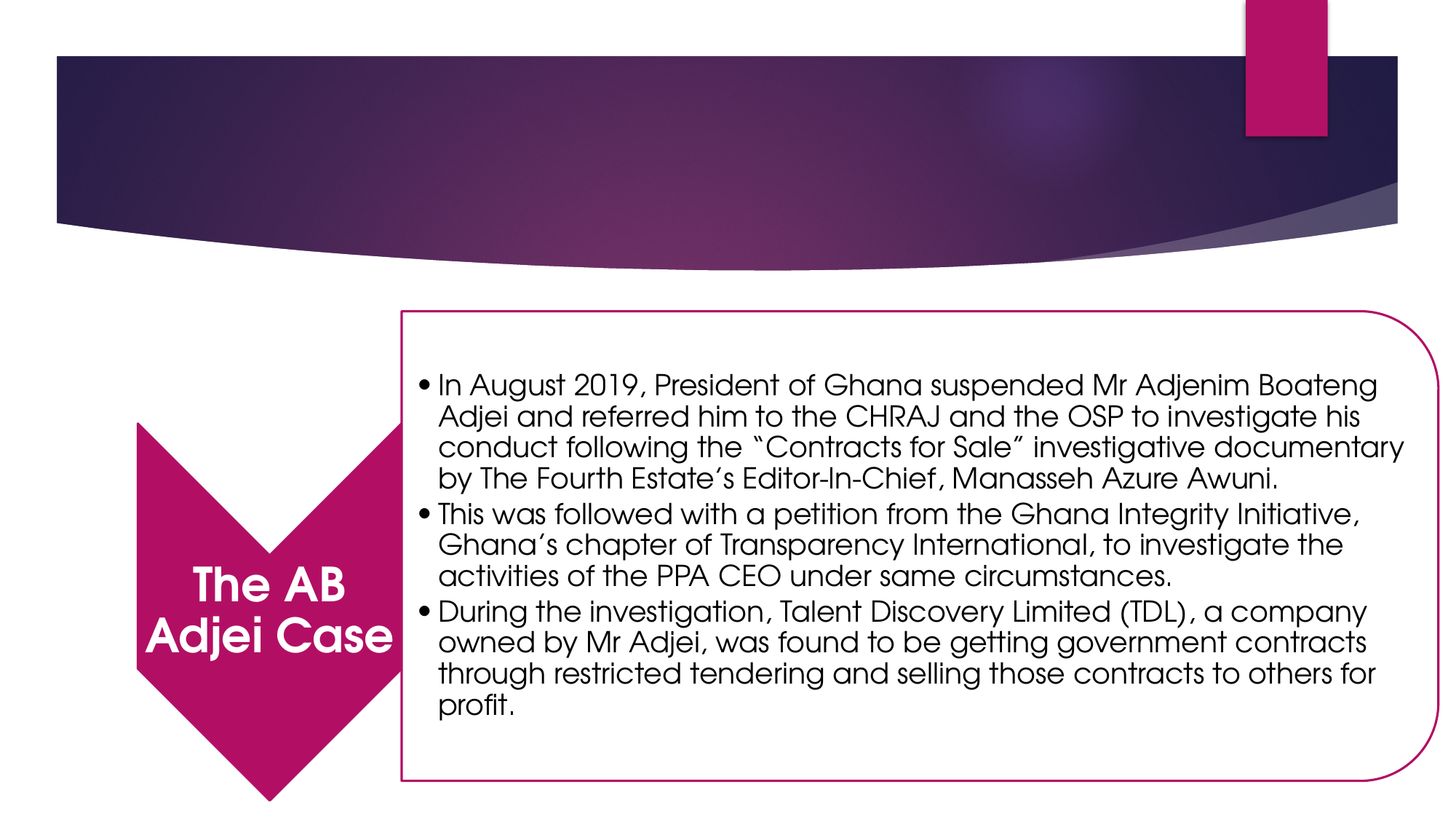

#

In August 2019, President of Ghana suspended Mr Adjenim Boateng Adjei and referred him to the CHRAJ and the OSP to investigate his conduct following the “Contracts for Sale” investigative documentary by The Fourth Estate’s Editor-In-Chief, Manasseh Azure Awuni.
This was followed with a petition from the Ghana Integrity Initiative, Ghana’s chapter of Transparency International, to investigate the activities of the PPA CEO under same circumstances.
During the investigation, Talent Discovery Limited (TDL), a company owned by Mr Adjei, was found to be getting government contracts through restricted tendering and selling those contracts to others for profit.

The AB Adjei Case